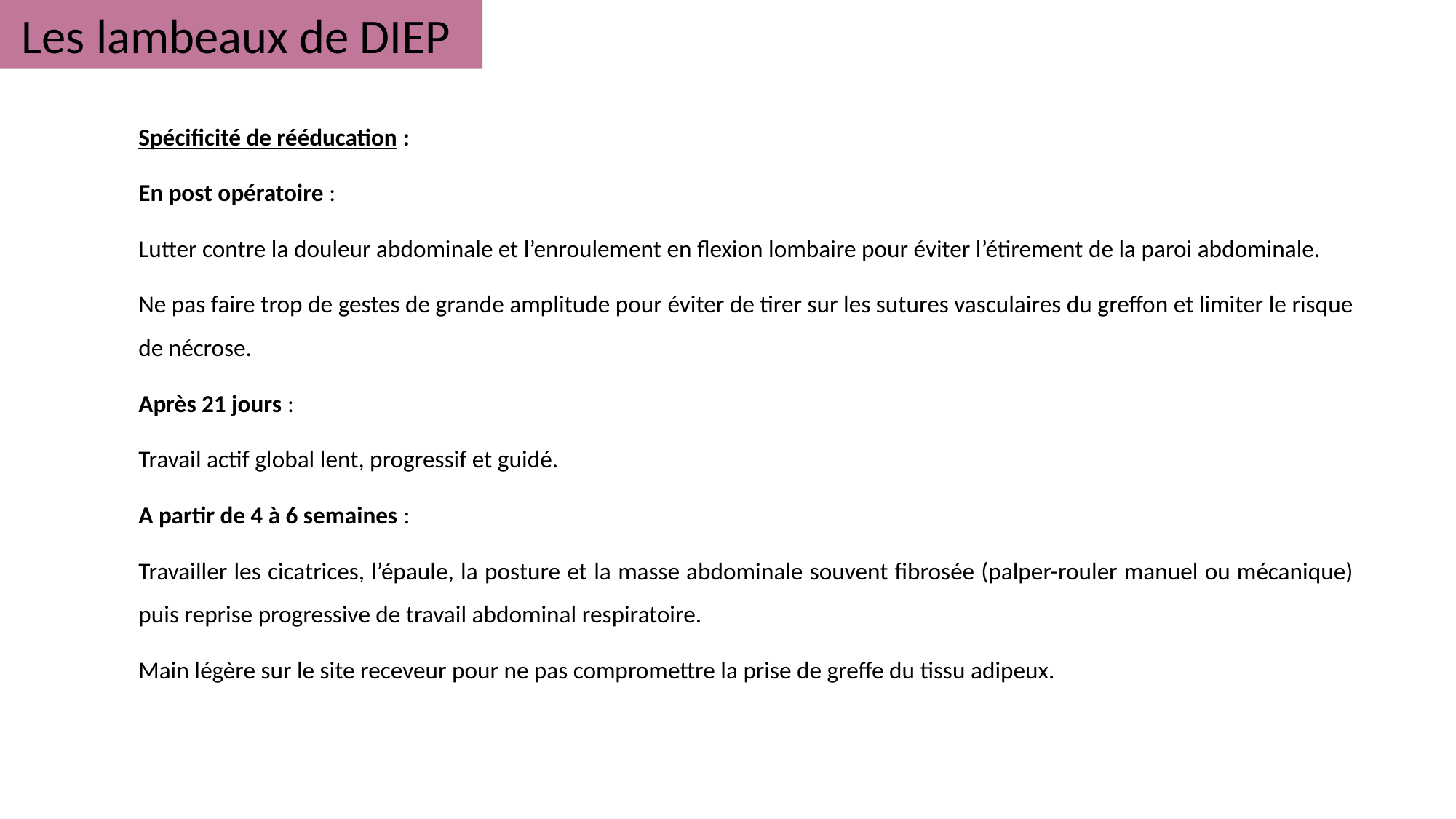

Les lambeaux de DIEP
Spécificité de rééducation :
En post opératoire :
Lutter contre la douleur abdominale et l’enroulement en flexion lombaire pour éviter l’étirement de la paroi abdominale.
Ne pas faire trop de gestes de grande amplitude pour éviter de tirer sur les sutures vasculaires du greffon et limiter le risque de nécrose.
Après 21 jours :
Travail actif global lent, progressif et guidé.
A partir de 4 à 6 semaines :
Travailler les cicatrices, l’épaule, la posture et la masse abdominale souvent fibrosée (palper-rouler manuel ou mécanique) puis reprise progressive de travail abdominal respiratoire.
Main légère sur le site receveur pour ne pas compromettre la prise de greffe du tissu adipeux.